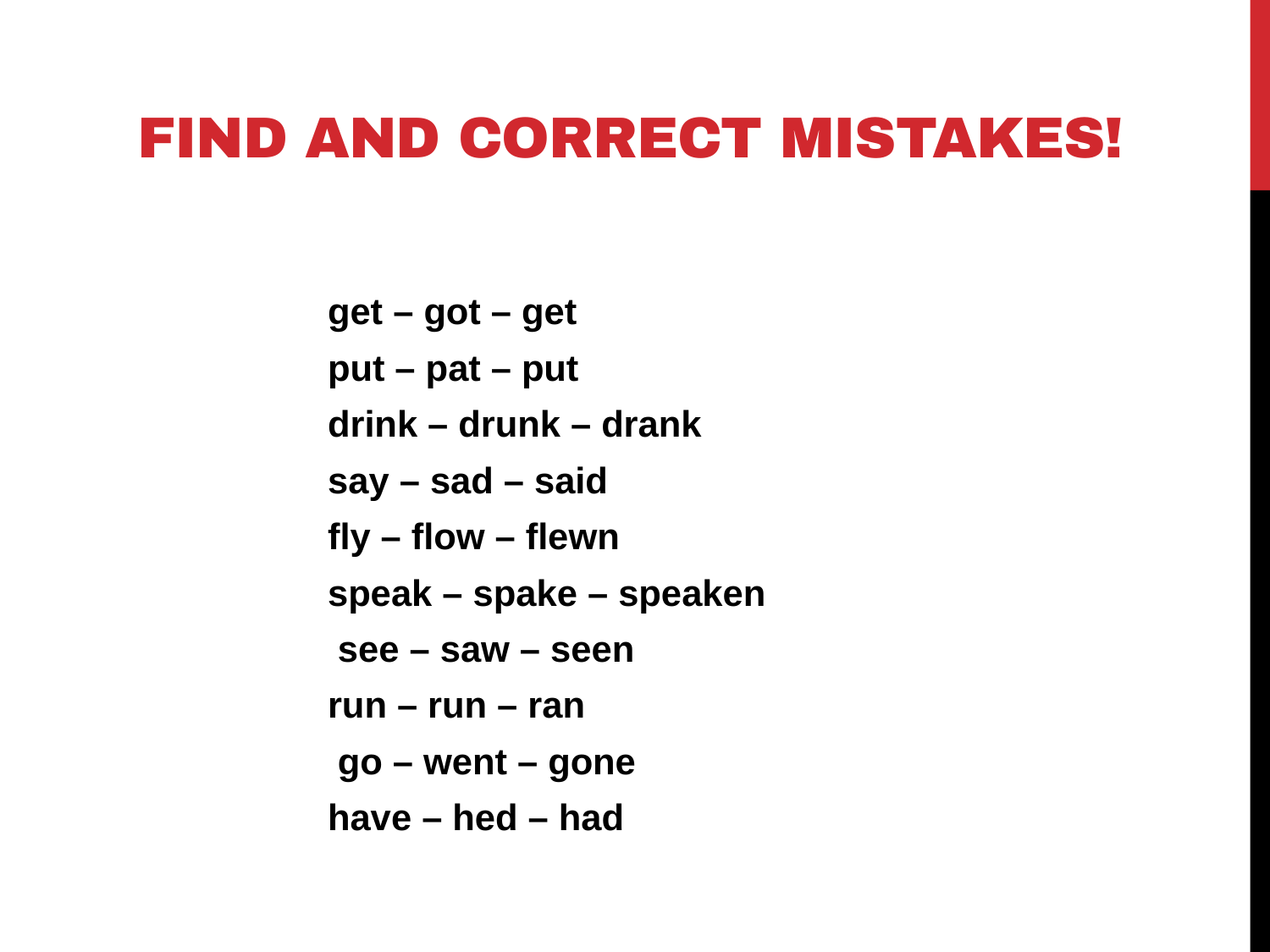

# Find and correct mistakes!

get – got – get
put – pat – put
drink – drunk – drank
say – sad – said
fly – flow – flewn
speak – spake – speaken
 see – saw – seеn
run – run – ran
 go – went – gone
have – hed – had